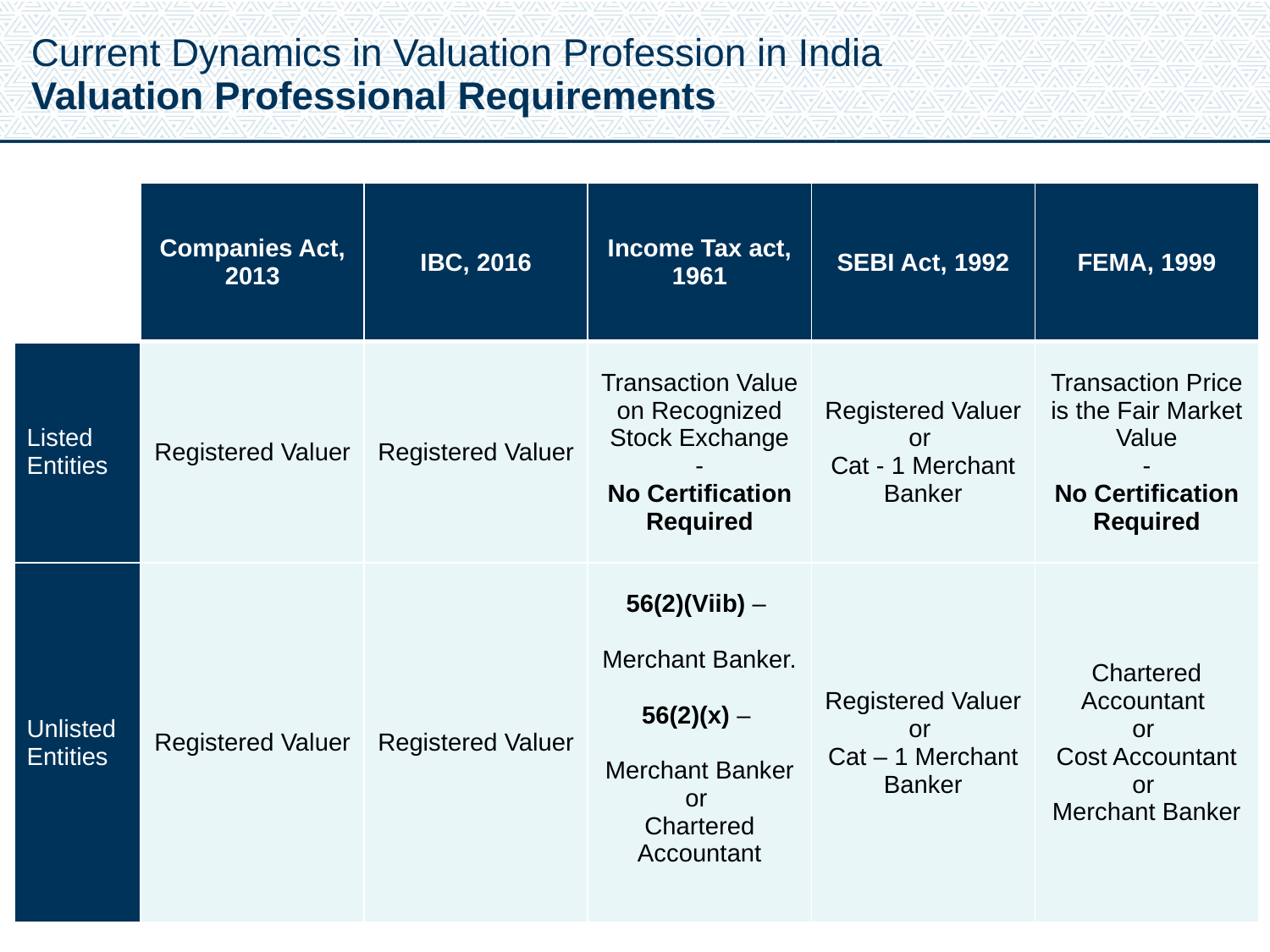

Current Dynamics in Valuation Profession in India
Valuation Professional Requirements
|  | Companies Act, 2013 | IBC, 2016 | Income Tax act, 1961 | SEBI Act, 1992 | FEMA, 1999 |
| --- | --- | --- | --- | --- | --- |
| Listed Entities | Registered Valuer | Registered Valuer | Transaction Value on Recognized Stock Exchange - No Certification Required | Registered Valuer or Cat - 1 Merchant Banker | Transaction Price is the Fair Market Value - No Certification Required |
| Unlisted Entities | Registered Valuer | Registered Valuer | 56(2)(Viib) – Merchant Banker. 56(2)(x) – Merchant Banker or Chartered Accountant | Registered Valuer or Cat – 1 Merchant Banker | Chartered Accountant or Cost Accountant or Merchant Banker |